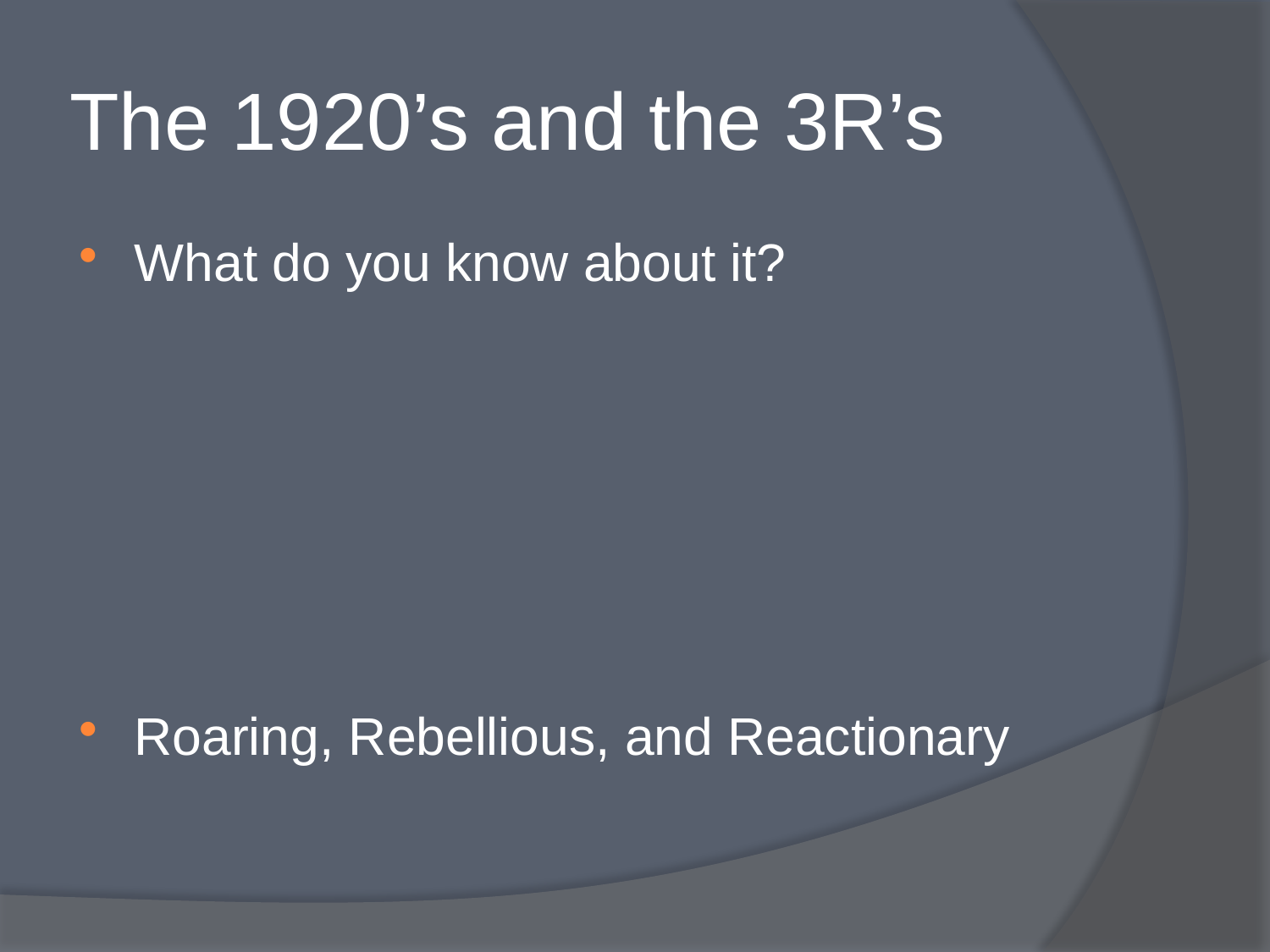

# The 1920’s and the 3R’s
What do you know about it?

Roaring, Rebellious, and Reactionary